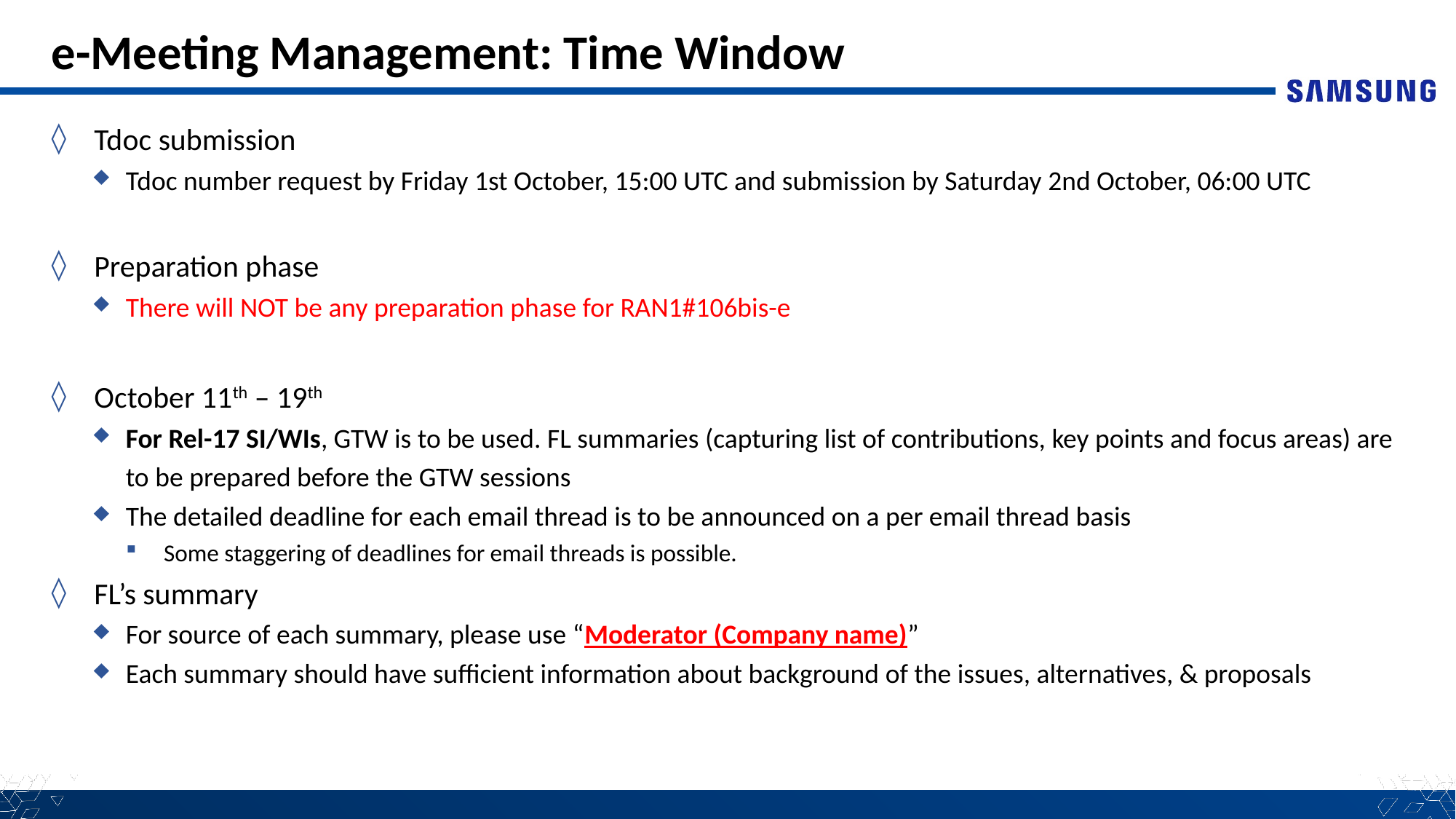

# e-Meeting Management: Time Window
Tdoc submission
Tdoc number request by Friday 1st October, 15:00 UTC and submission by Saturday 2nd October, 06:00 UTC

Preparation phase
There will NOT be any preparation phase for RAN1#106bis-e

October 11th – 19th
For Rel-17 SI/WIs, GTW is to be used. FL summaries (capturing list of contributions, key points and focus areas) are to be prepared before the GTW sessions
The detailed deadline for each email thread is to be announced on a per email thread basis
 Some staggering of deadlines for email threads is possible.
FL’s summary
For source of each summary, please use “Moderator (Company name)”
Each summary should have sufficient information about background of the issues, alternatives, & proposals